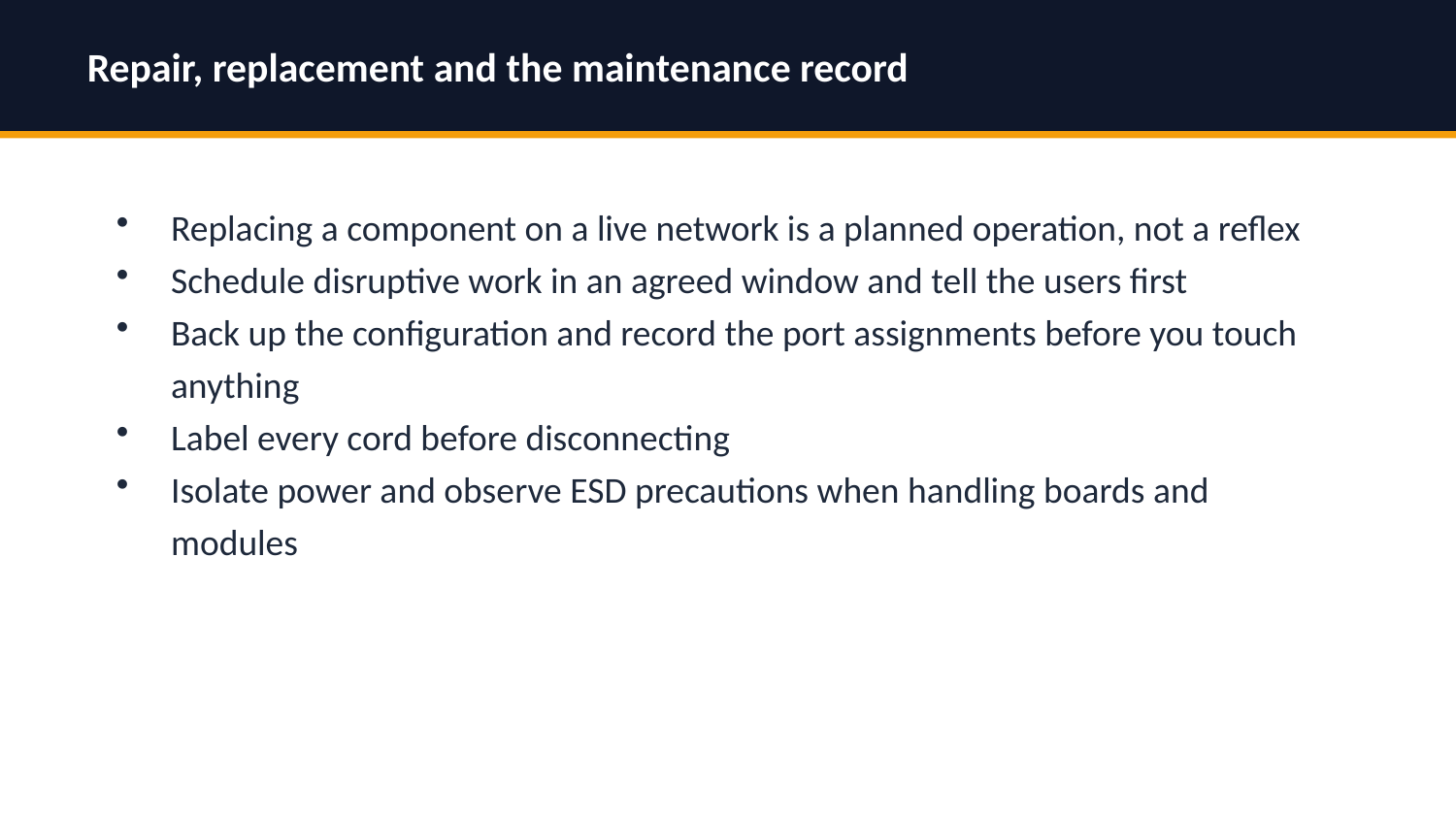

Repair, replacement and the maintenance record

Replacing a component on a live network is a planned operation, not a reflex
Schedule disruptive work in an agreed window and tell the users first
Back up the configuration and record the port assignments before you touch anything
Label every cord before disconnecting
Isolate power and observe ESD precautions when handling boards and modules